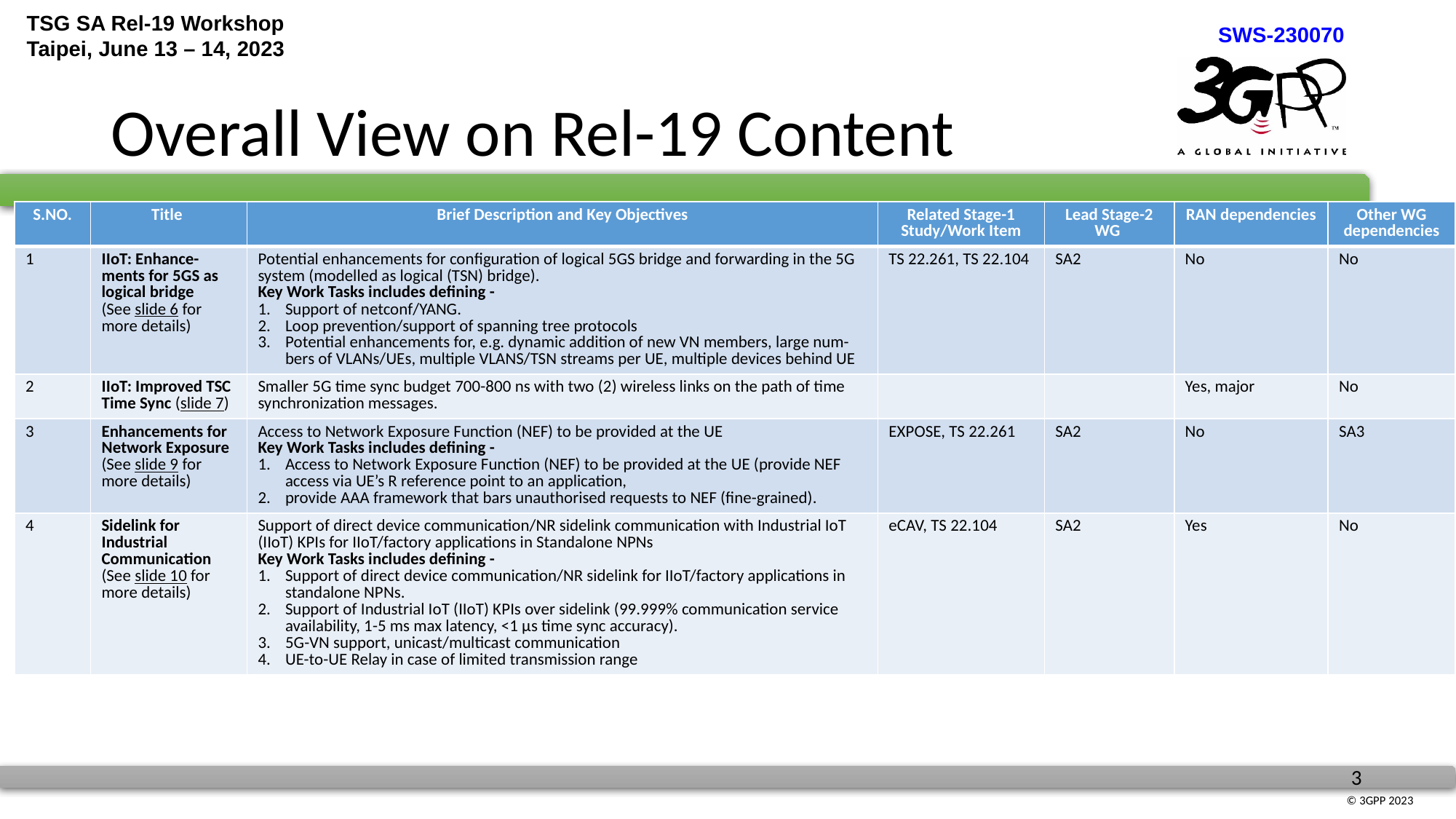

# Overall View on Rel-19 Content
| S.NO. | Title | Brief Description and Key Objectives | Related Stage-1 Study/Work Item | Lead Stage-2 WG | RAN dependencies | Other WG dependencies |
| --- | --- | --- | --- | --- | --- | --- |
| 1 | IIoT: Enhance-ments for 5GS as logical bridge (See slide 6 for more details) | Potential enhancements for configuration of logical 5GS bridge and forwarding in the 5G system (modelled as logical (TSN) bridge).  Key Work Tasks includes defining - Support of netconf/YANG. Loop prevention/support of spanning tree protocols Potential enhancements for, e.g. dynamic addition of new VN members, large num-bers of VLANs/UEs, multiple VLANS/TSN streams per UE, multiple devices behind UE | TS 22.261, TS 22.104 | SA2 | No | No |
| 2 | IIoT: Improved TSC Time Sync (slide 7) | Smaller 5G time sync budget 700-800 ns with two (2) wireless links on the path of time synchronization messages. |  |  | Yes, major | No |
| 3 | Enhancements for Network Exposure (See slide 9 for more details) | Access to Network Exposure Function (NEF) to be provided at the UE Key Work Tasks includes defining - Access to Network Exposure Function (NEF) to be provided at the UE (provide NEF access via UE’s R reference point to an application, provide AAA framework that bars unauthorised requests to NEF (fine-grained). | EXPOSE, TS 22.261 | SA2 | No | SA3 |
| 4 | Sidelink for Industrial Communication (See slide 10 for more details) | Support of direct device communication/NR sidelink communication with Industrial IoT (IIoT) KPIs for IIoT/factory applications in Standalone NPNs Key Work Tasks includes defining - Support of direct device communication/NR sidelink for IIoT/factory applications in standalone NPNs. Support of Industrial IoT (IIoT) KPIs over sidelink (99.999% communication service availability, 1-5 ms max latency, <1 µs time sync accuracy). 5G-VN support, unicast/multicast communication UE-to-UE Relay in case of limited transmission range | eCAV, TS 22.104 | SA2 | Yes | No |